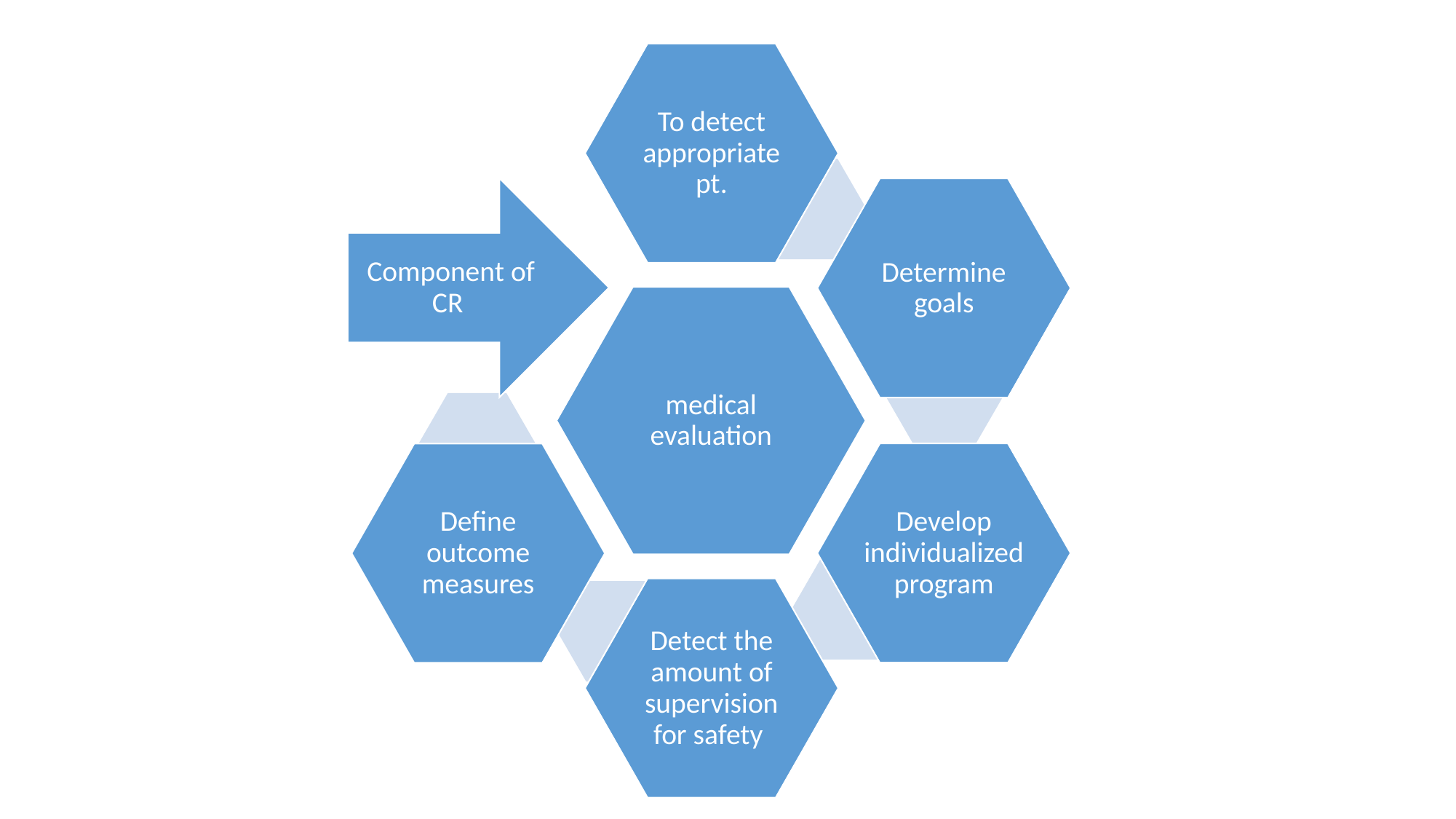

medical evaluation
To detect appropriate pt.
Determine goals
Develop individualized program
Detect the amount of supervision for safety
Define outcome measures
Component of CR